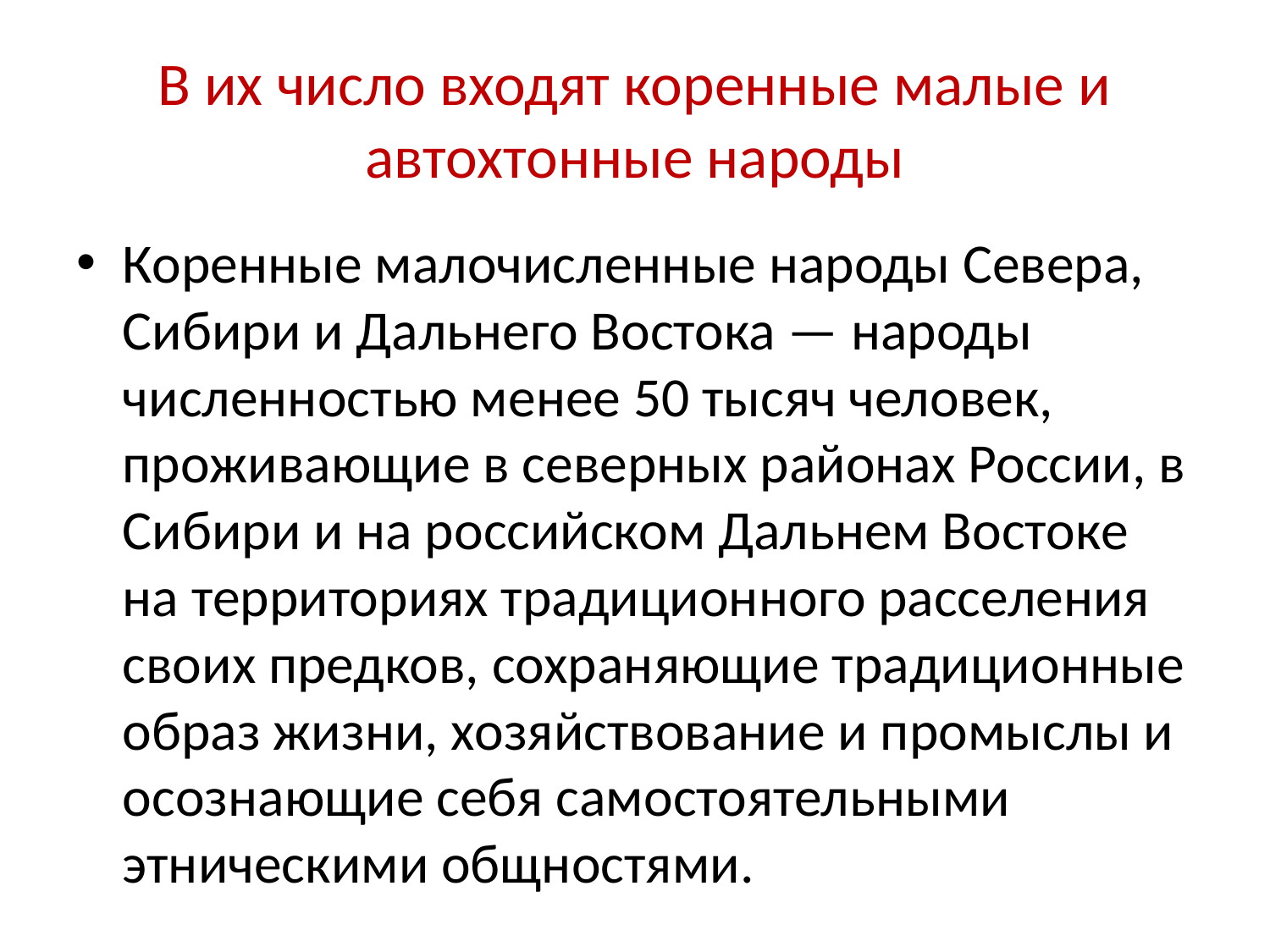

# В их число входят коренные малые и автохтонные народы
Коренные малочисленные народы Севера, Сибири и Дальнего Востока — народы численностью менее 50 тысяч человек, проживающие в северных районах России, в Сибири и на российском Дальнем Востоке на территориях традиционного расселения своих предков, сохраняющие традиционные образ жизни, хозяйствование и промыслы и осознающие себя самостоятельными этническими общностями.